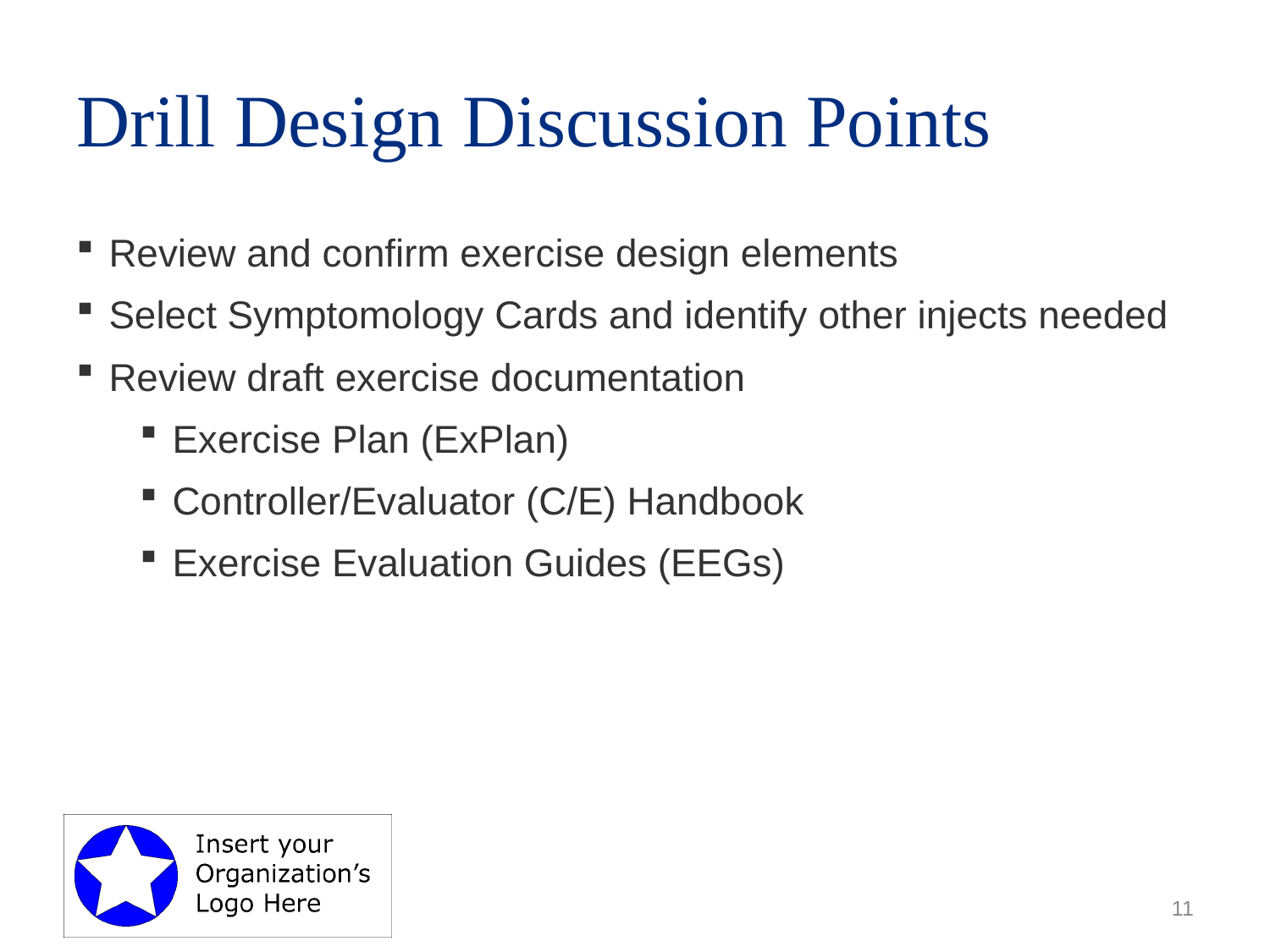

# Drill Design Discussion Points
Review and confirm exercise design elements
Select Symptomology Cards and identify other injects needed
Review draft exercise documentation
Exercise Plan (ExPlan)
Controller/Evaluator (C/E) Handbook
Exercise Evaluation Guides (EEGs)
11